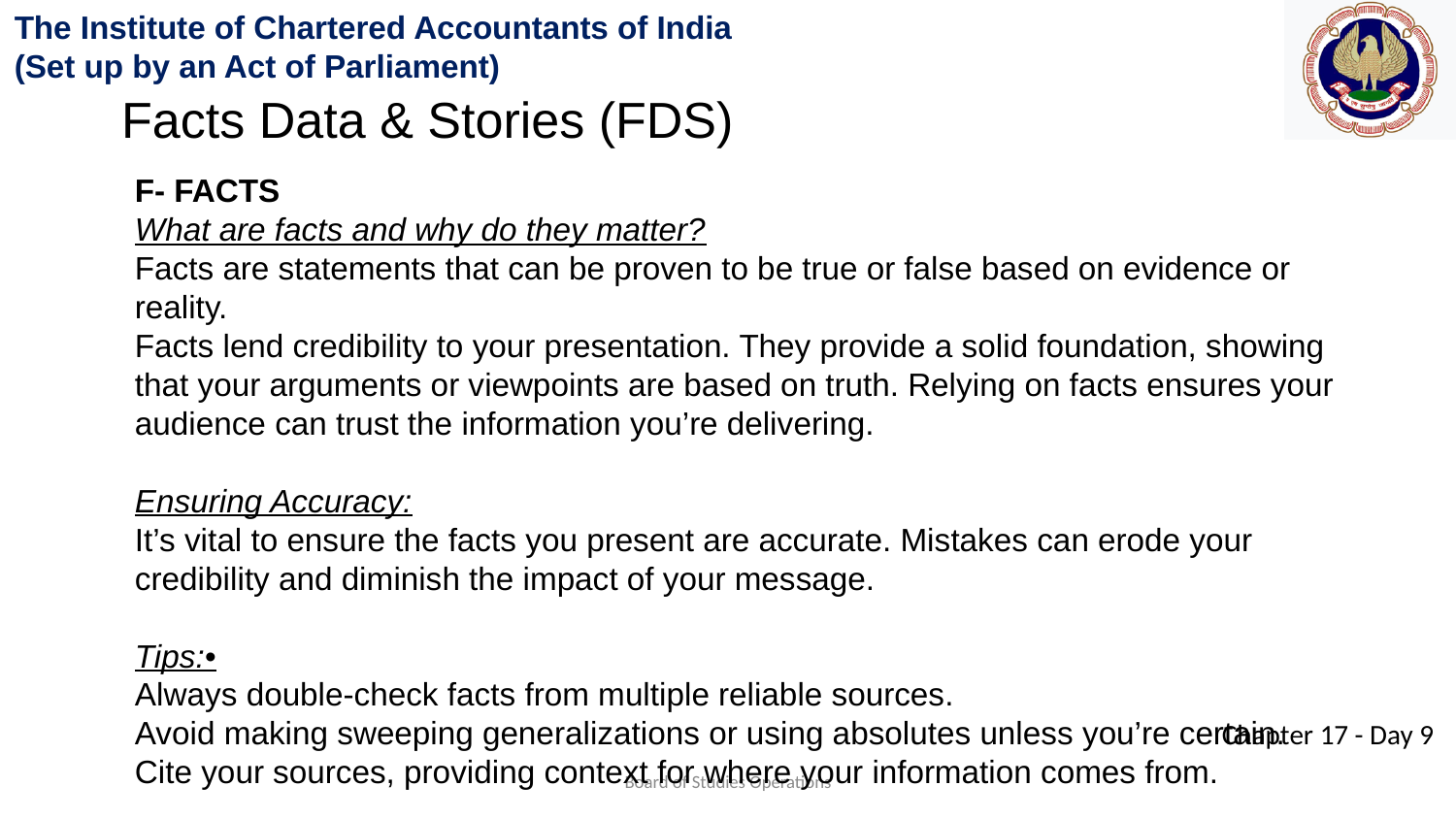

Facts Data & Stories (FDS)
F- FACTS
What are facts and why do they matter?
Facts are statements that can be proven to be true or false based on evidence or reality.
Facts lend credibility to your presentation. They provide a solid foundation, showing that your arguments or viewpoints are based on truth. Relying on facts ensures your audience can trust the information you’re delivering.

Ensuring Accuracy:
It’s vital to ensure the facts you present are accurate. Mistakes can erode your credibility and diminish the impact of your message.

Tips:•
Always double-check facts from multiple reliable sources.
Avoid making sweeping generalizations or using absolutes unless you’re certain.
Cite your sources, providing context for where your information comes from.
Board of Studies Operations